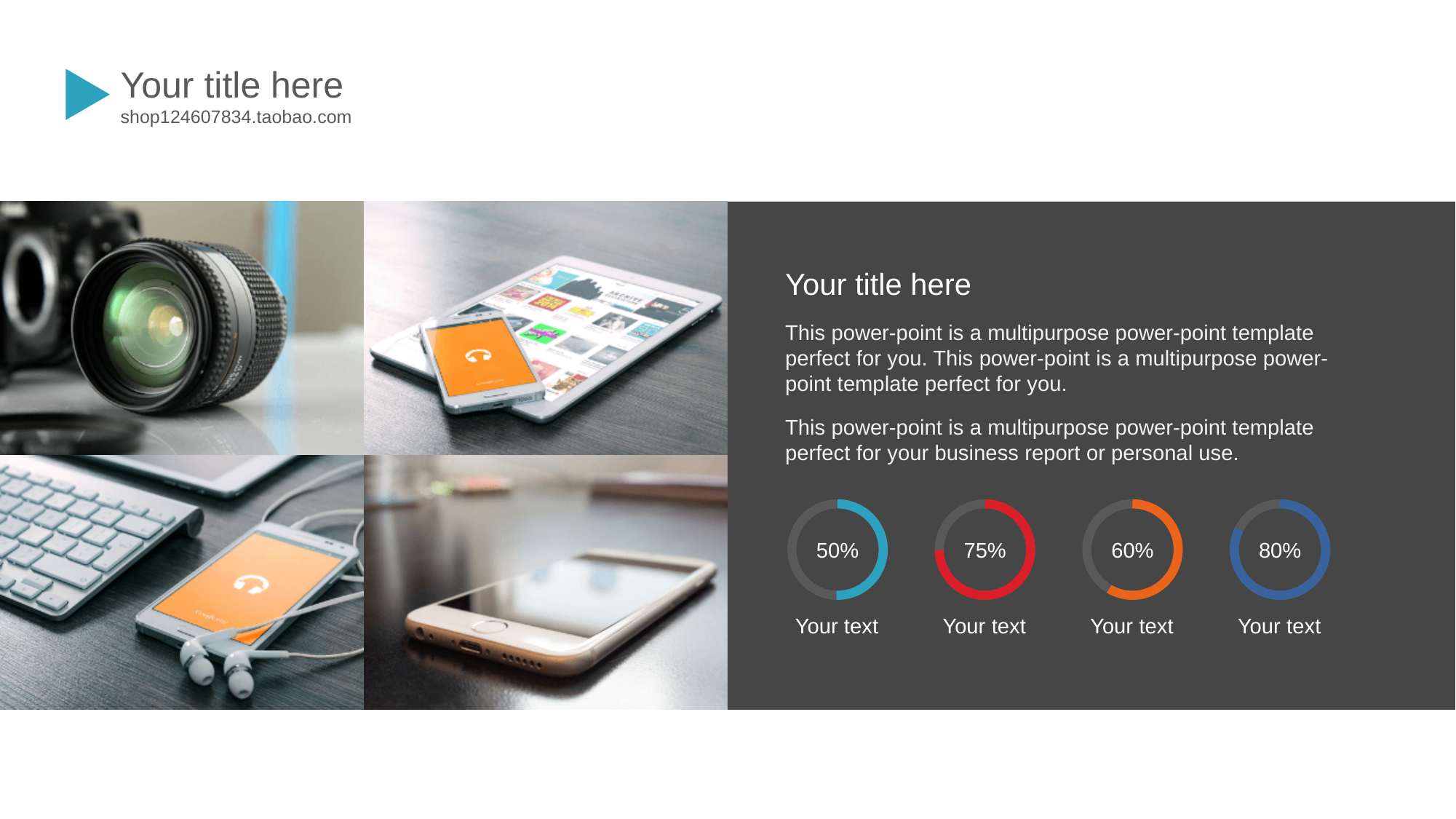

Your title here
shop124607834.taobao.com

Your title here
This power-point is a multipurpose power-point template perfect for you. This power-point is a multipurpose power-point template perfect for you.
This power-point is a multipurpose power-point template perfect for your business report or personal use.

50%
Your text

75%
Your text

60%
Your text

80%
Your text